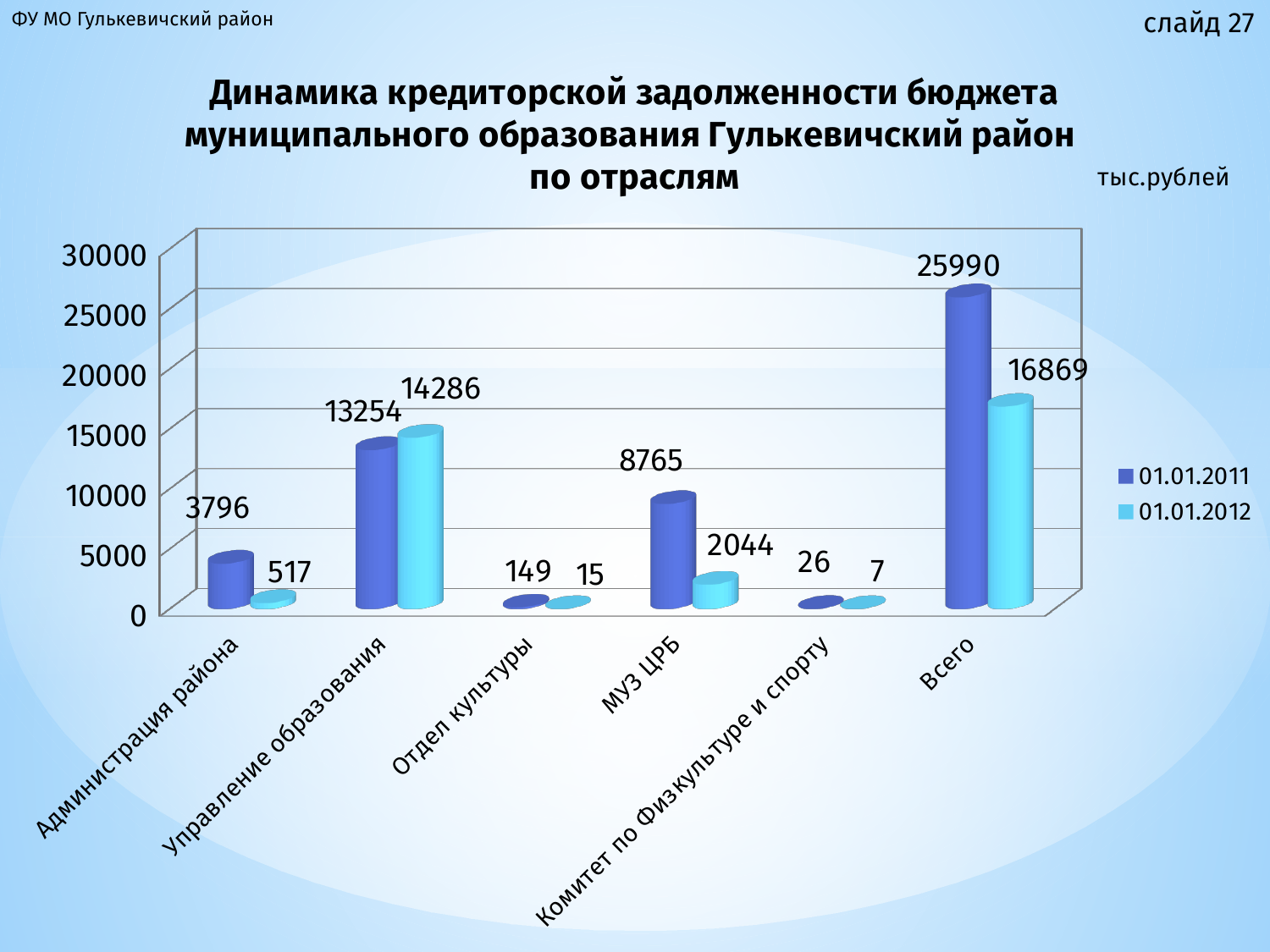

слайд 27
ФУ МО Гулькевичский район

[unsupported chart]